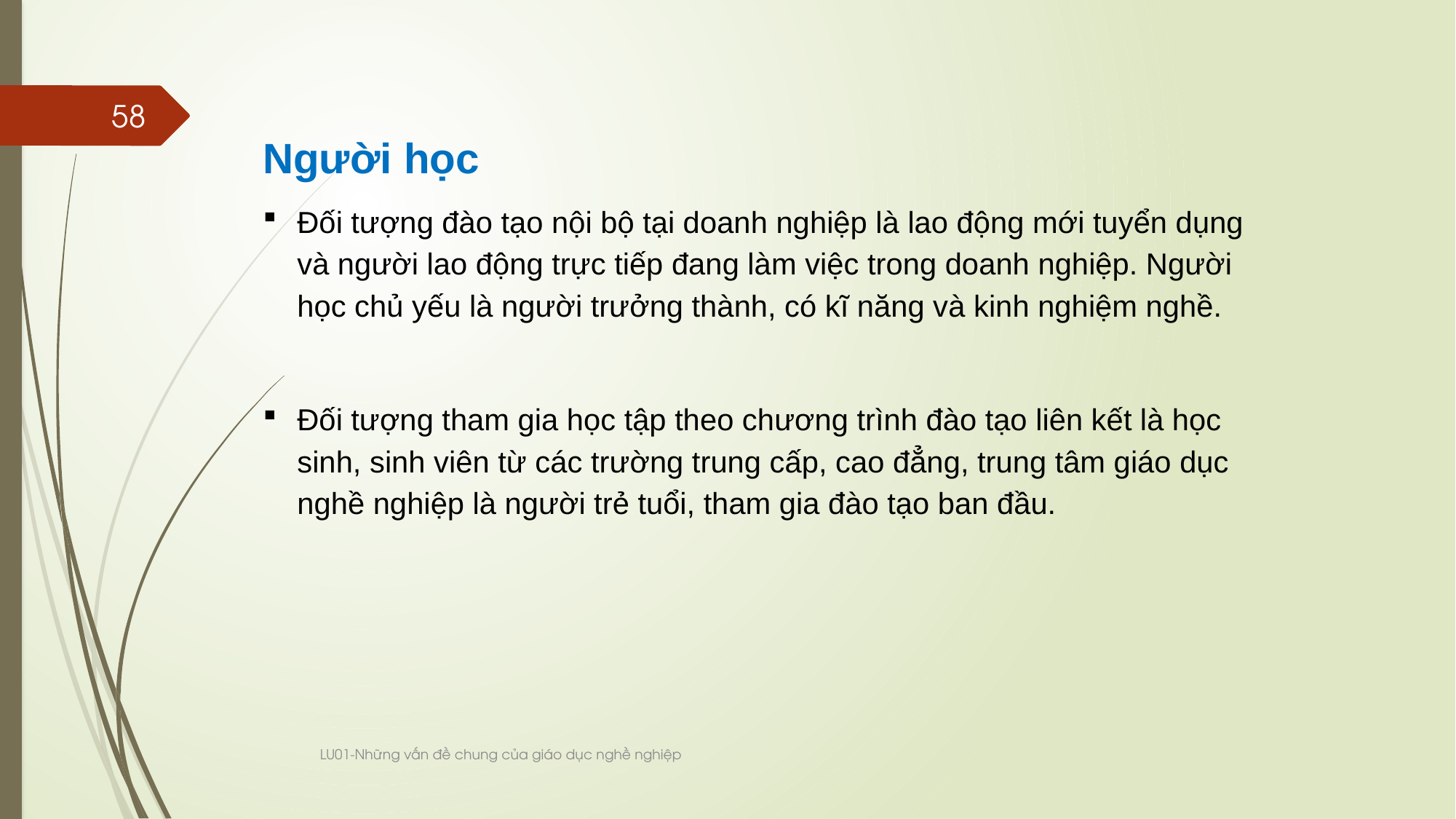

58
Người học
Đối tượng đào tạo nội bộ tại doanh nghiệp là lao động mới tuyển dụng và người lao động trực tiếp đang làm việc trong doanh nghiệp. Người học chủ yếu là người trưởng thành, có kĩ năng và kinh nghiệm nghề.

Đối tượng tham gia học tập theo chương trình đào tạo liên kết là học sinh, sinh viên từ các trường trung cấp, cao đẳng, trung tâm giáo dục nghề nghiệp là người trẻ tuổi, tham gia đào tạo ban đầu.
LU01-Những vấn đề chung của giáo dục nghề nghiệp